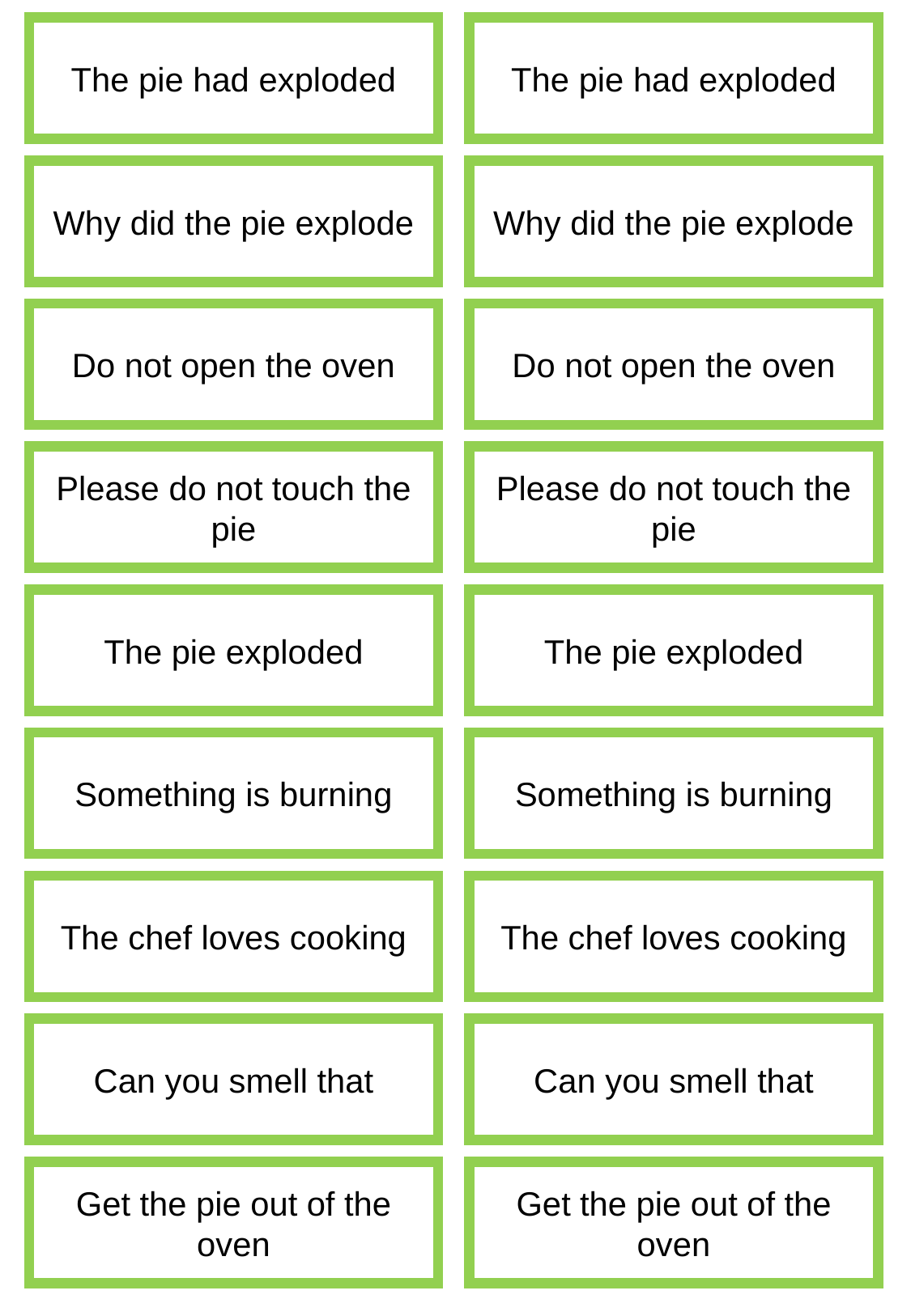

The pie had exploded
Why did the pie explode
Do not open the oven
Please do not touch the pie
The pie exploded
Something is burning
The chef loves cooking
Can you smell that
Get the pie out of the oven
The pie had exploded
Why did the pie explode
Do not open the oven
Please do not touch the pie
The pie exploded
Something is burning
The chef loves cooking
Can you smell that
Get the pie out of the oven